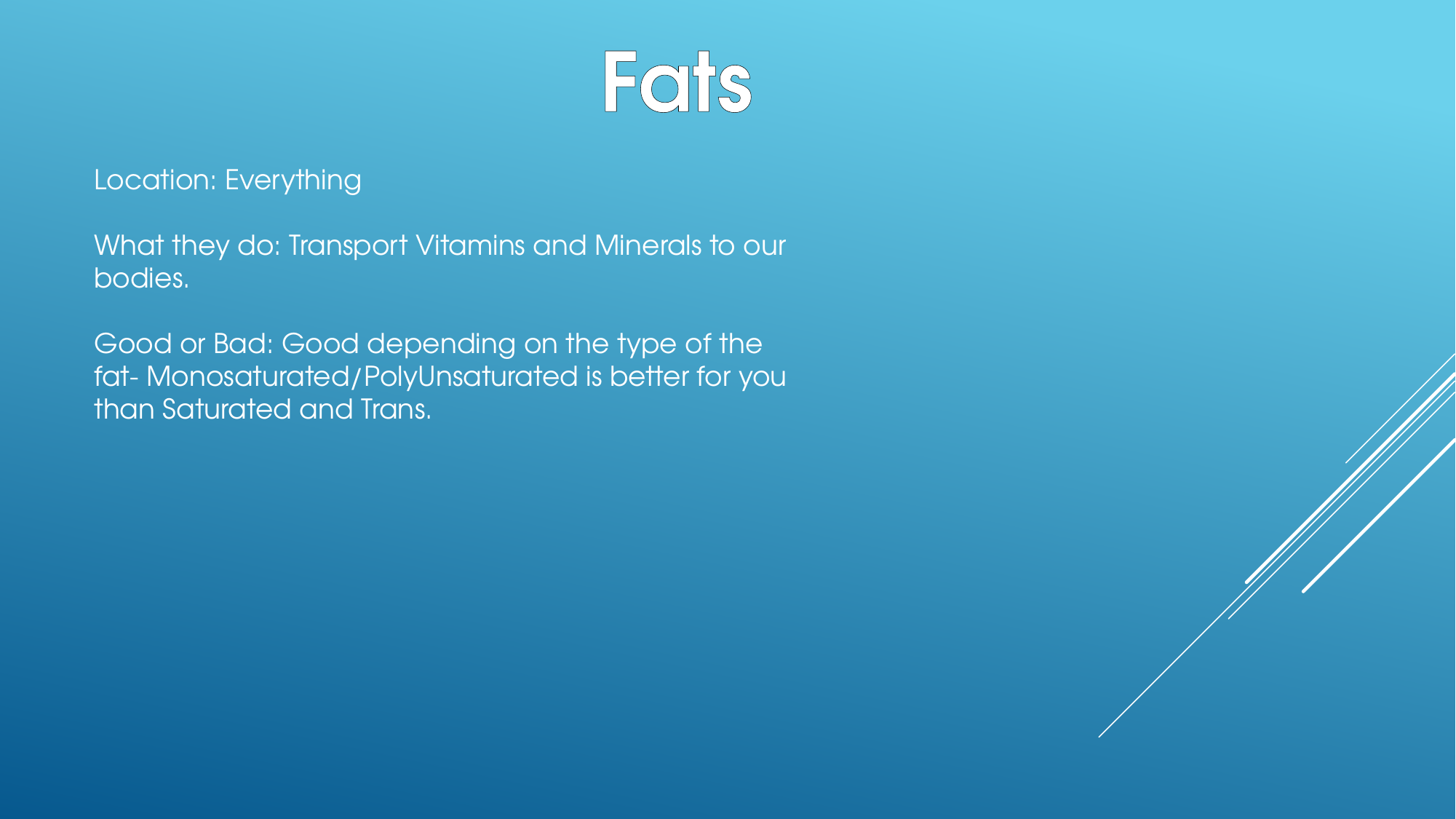

Fats
Location: Everything

What they do: Transport Vitamins and Minerals to our bodies.

Good or Bad: Good depending on the type of the fat- Monosaturated/PolyUnsaturated is better for you than Saturated and Trans.